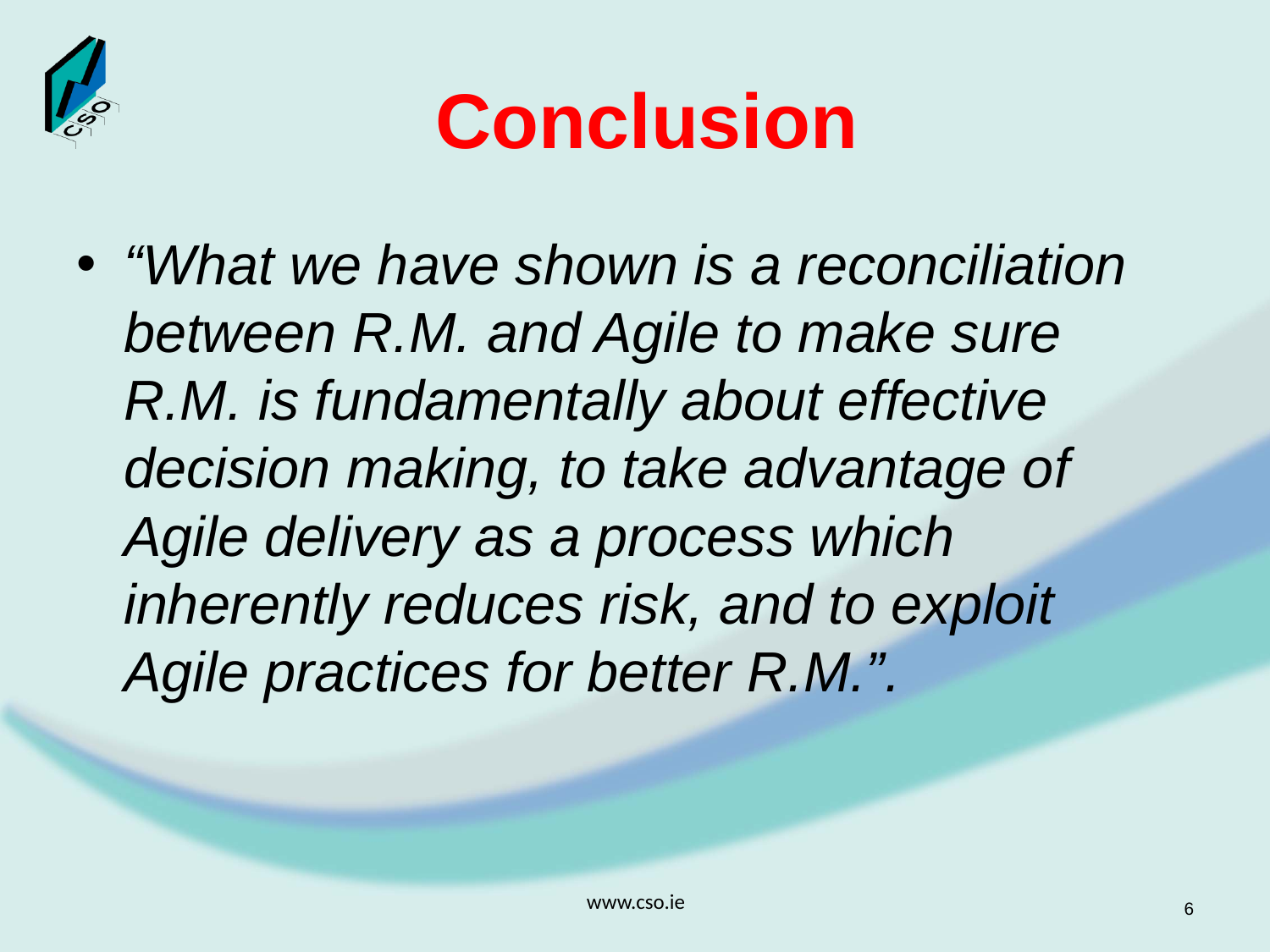

# Conclusion
“What we have shown is a reconciliation between R.M. and Agile to make sure R.M. is fundamentally about effective decision making, to take advantage of Agile delivery as a process which inherently reduces risk, and to exploit Agile practices for better R.M.”.

www.cso.ie
6